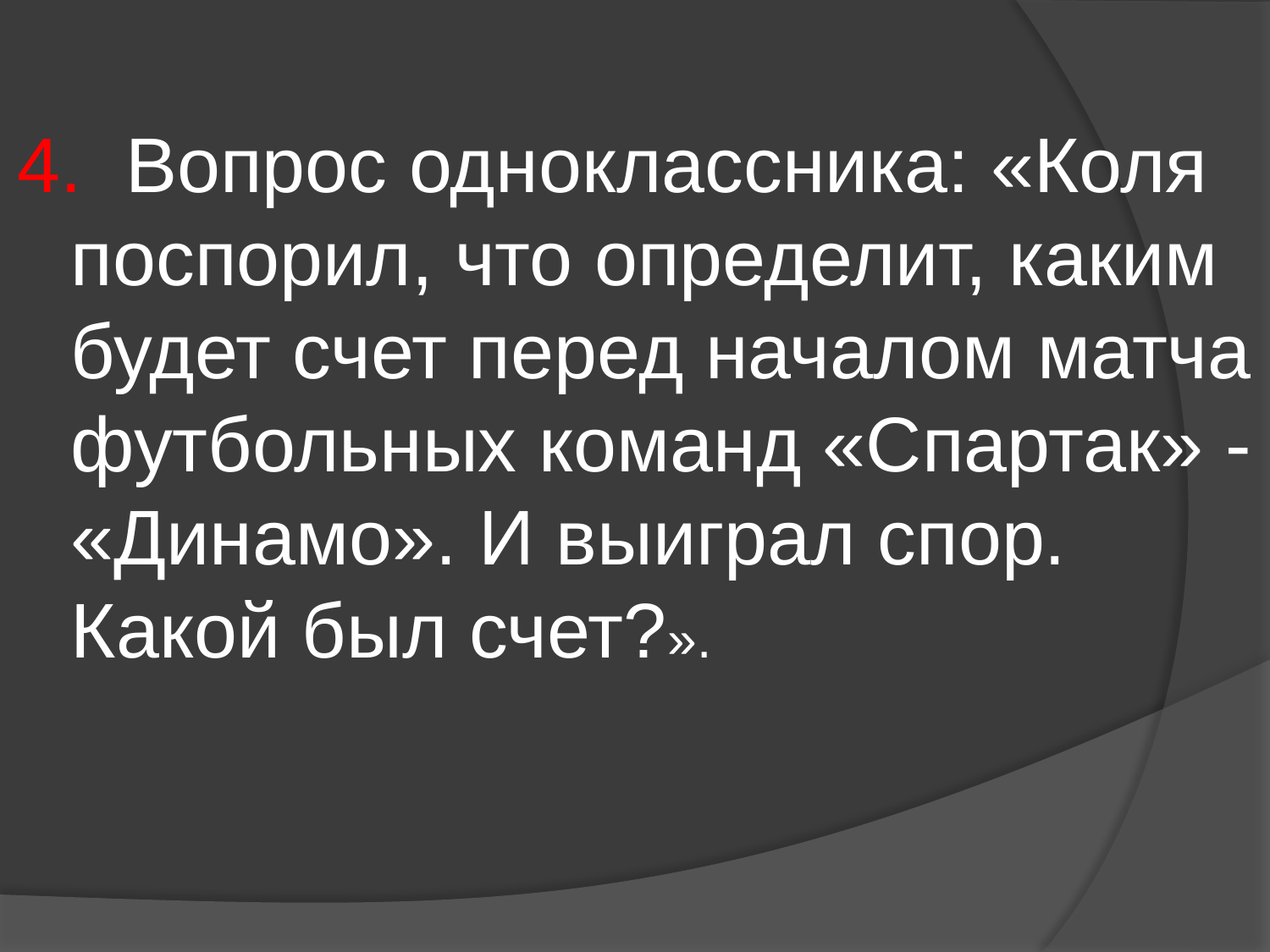

4.  Вопрос одноклассника: «Коля поспорил, что определит, каким будет счет перед началом матча футбольных команд «Спартак» - «Динамо». И выиграл спор. Какой был счет?».